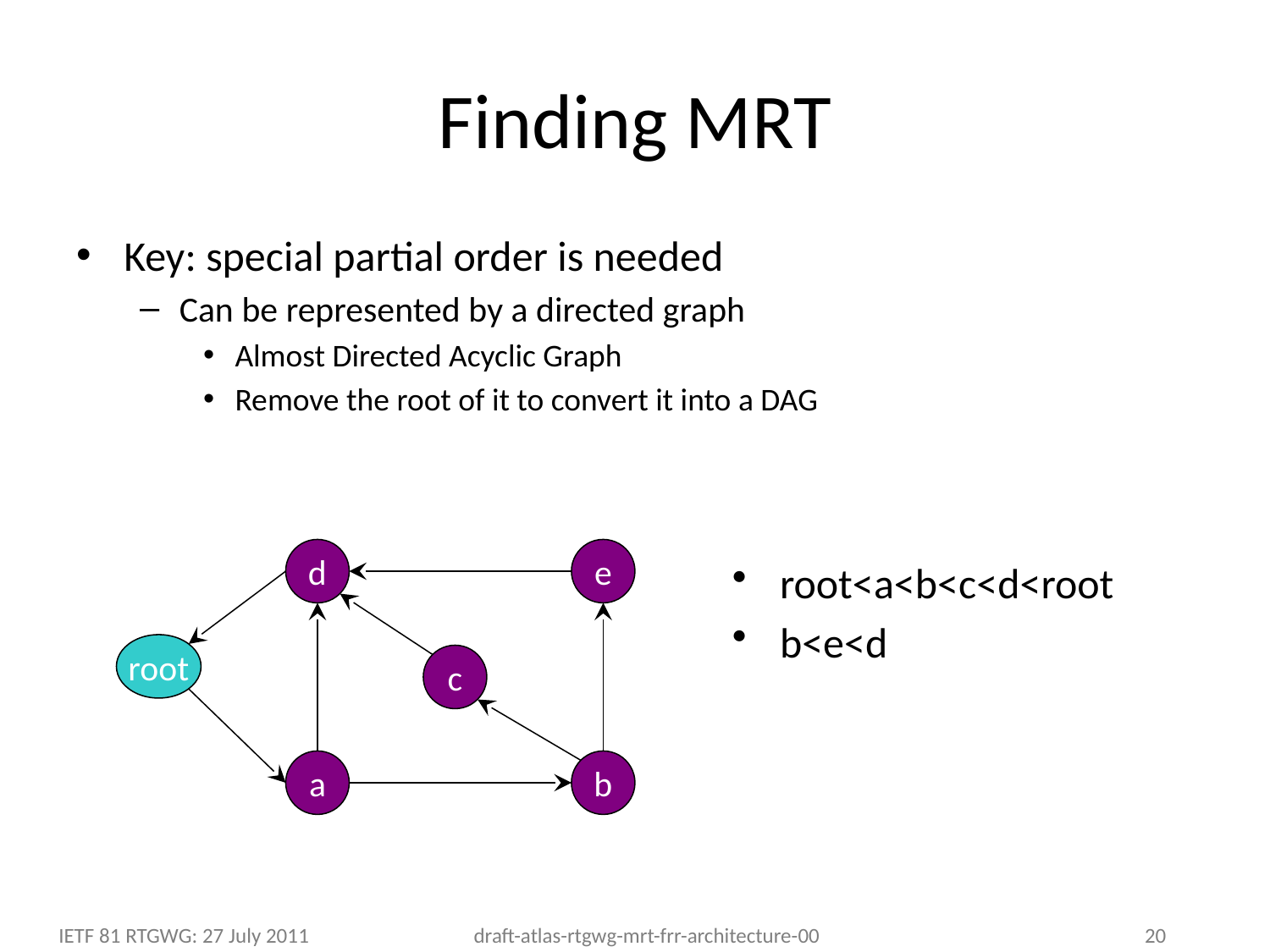

# Finding MRT
Key: special partial order is needed
Can be represented by a directed graph
Almost Directed Acyclic Graph
Remove the root of it to convert it into a DAG
d
e
root<a<b<c<d<root
b<e<d
root
c
a
b